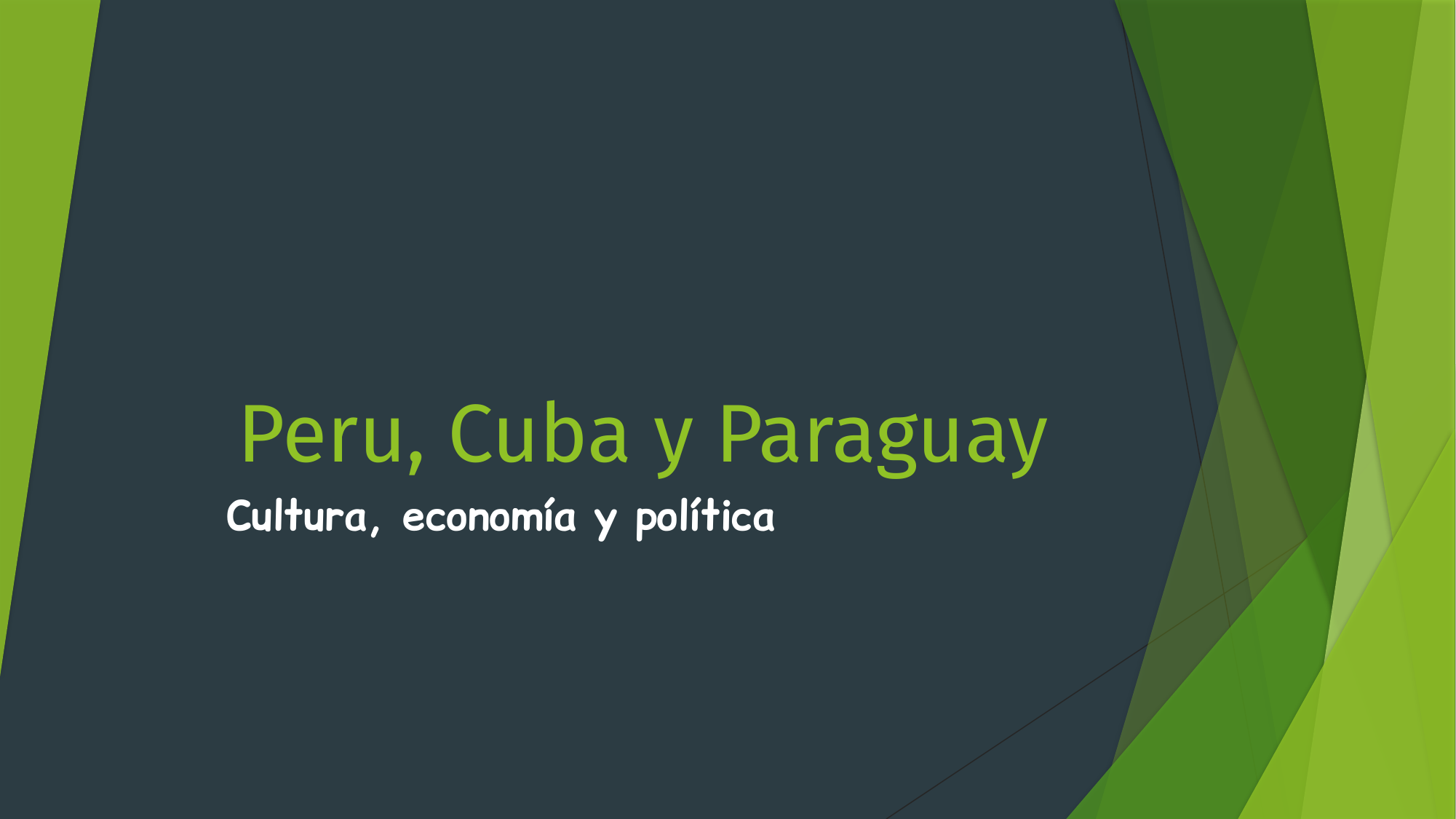

# Peru, Cuba y Paraguay
  Cultura, economía y política